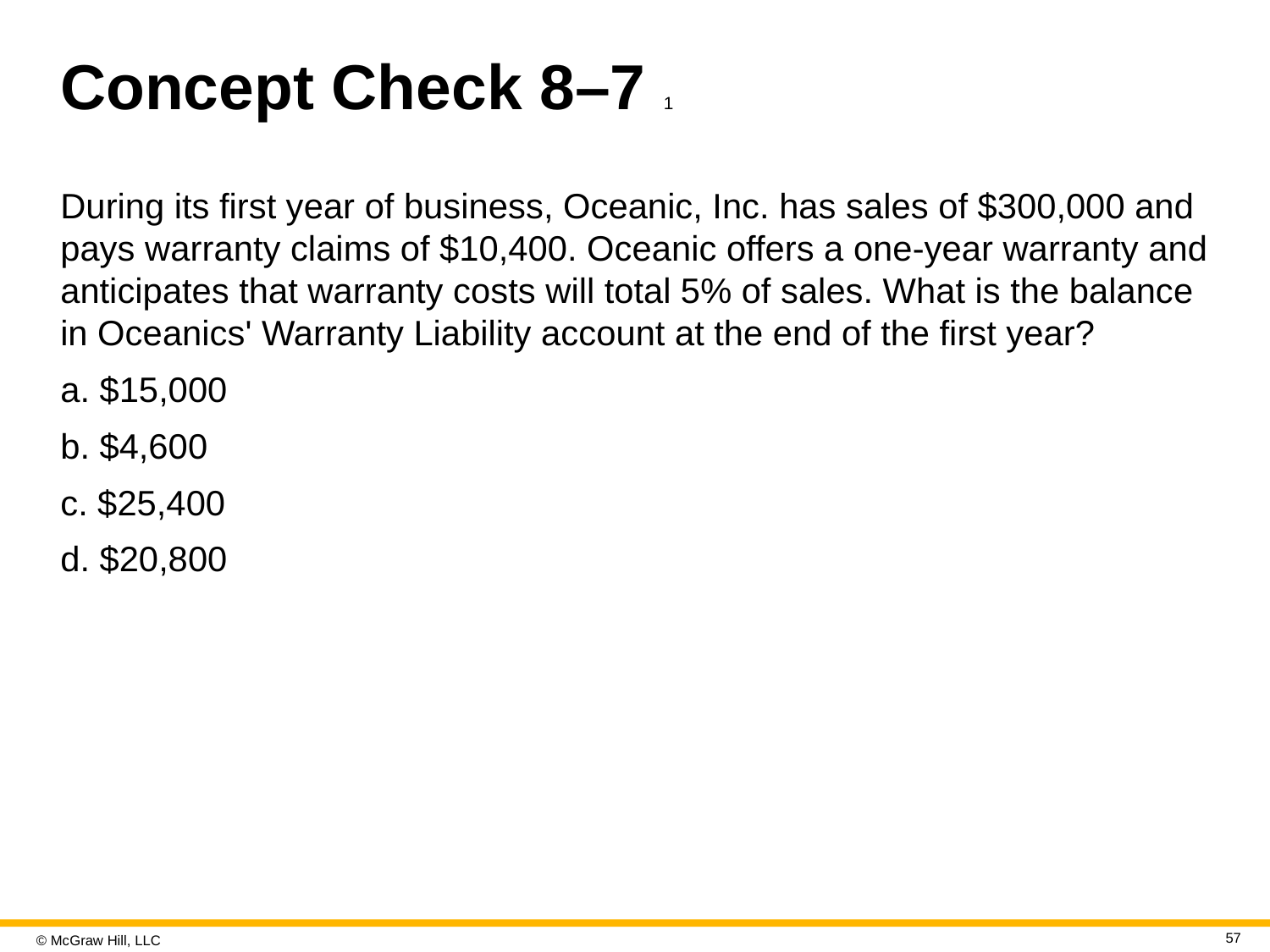

# Concept Check 8–7 1
During its first year of business, Oceanic, Inc. has sales of $300,000 and pays warranty claims of $10,400. Oceanic offers a one-year warranty and anticipates that warranty costs will total 5% of sales. What is the balance in Oceanics' Warranty Liability account at the end of the first year?
a. $15,000
b. $4,600
c. $25,400
d. $20,800
57